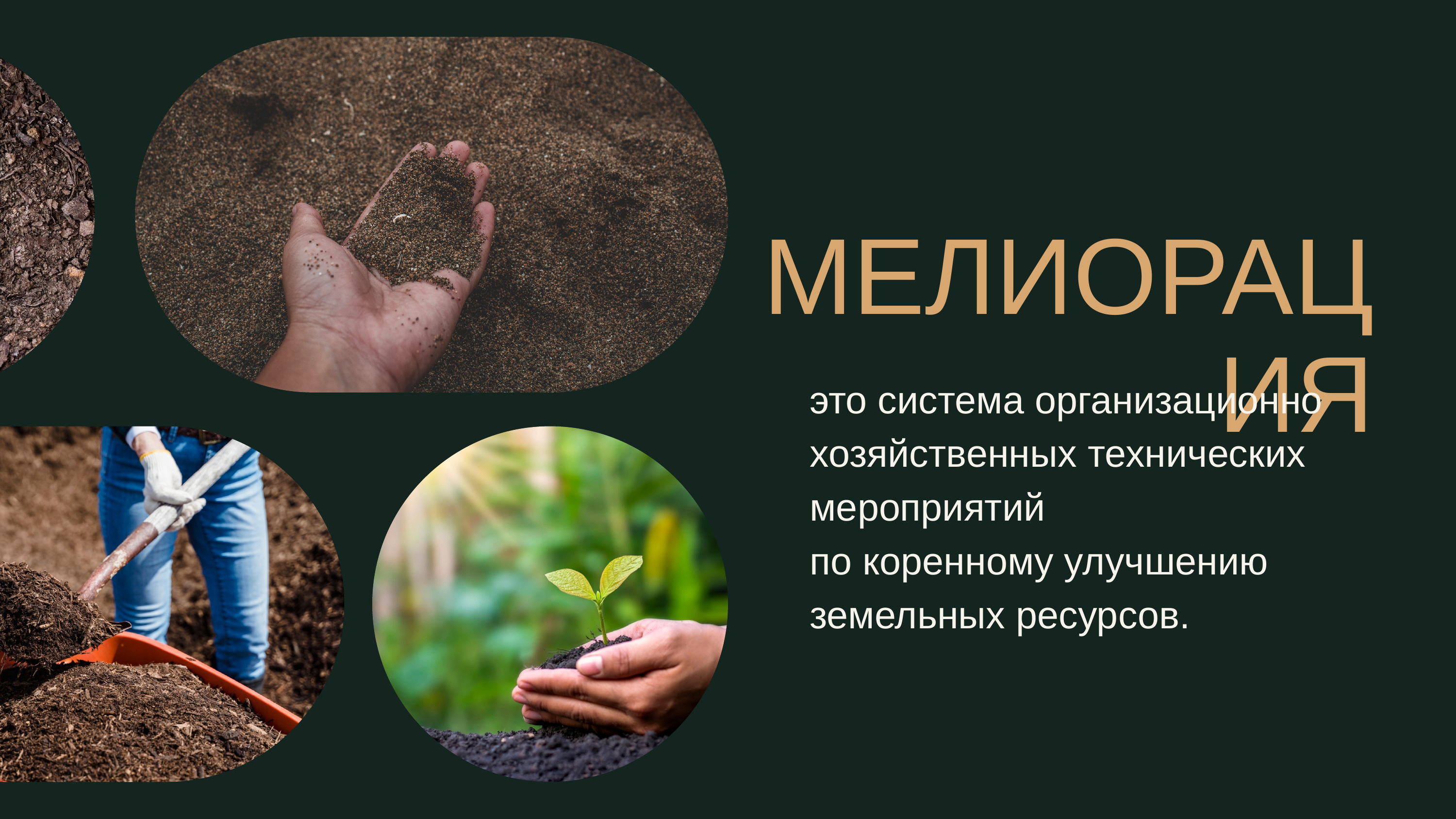

МЕЛИОРАЦИЯ
это система организационно хозяйственных технических мероприятий
по коренному улучшению земельных ресурсов.